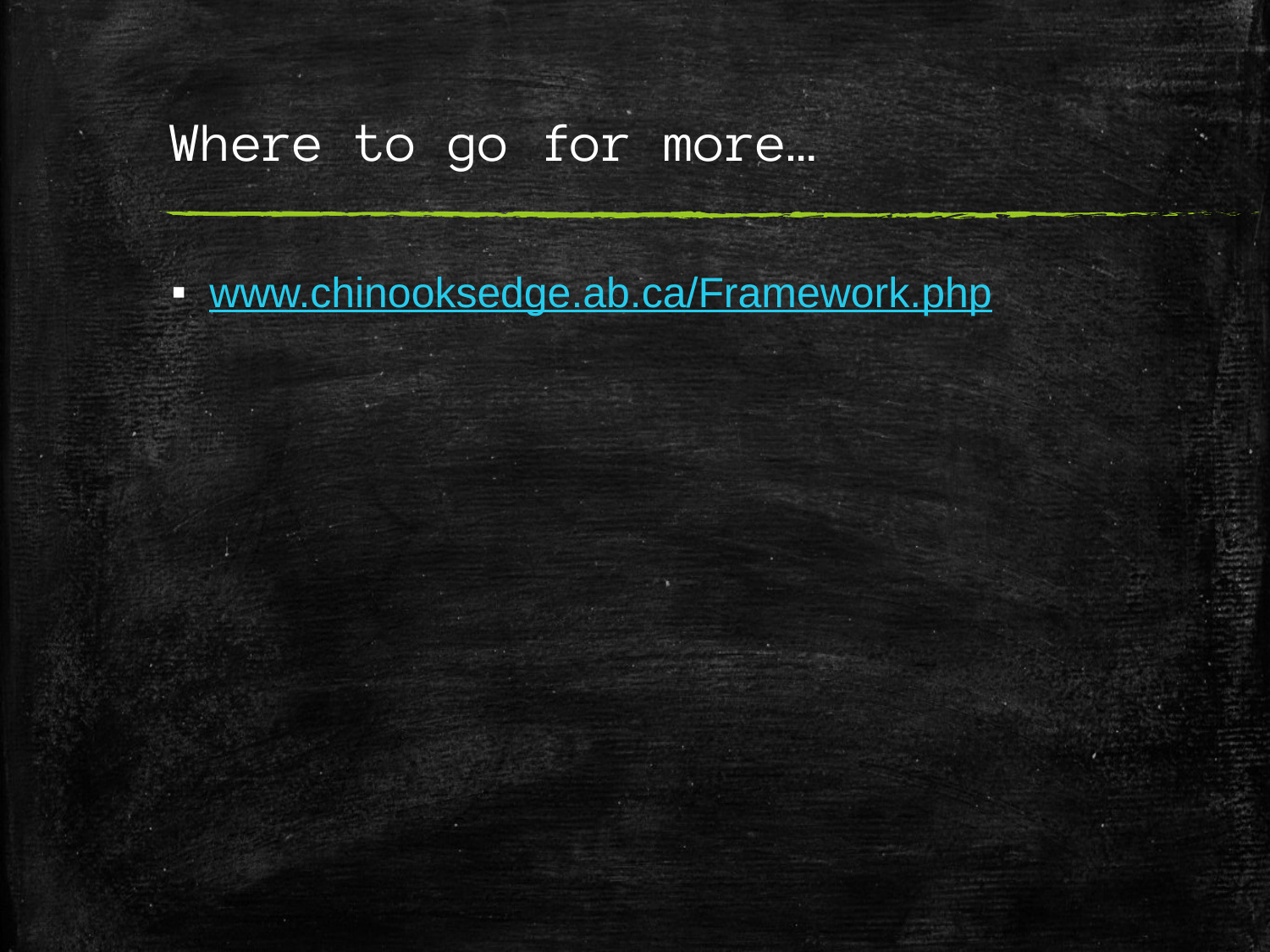

# Where to go for more…
www.chinooksedge.ab.ca/Framework.php